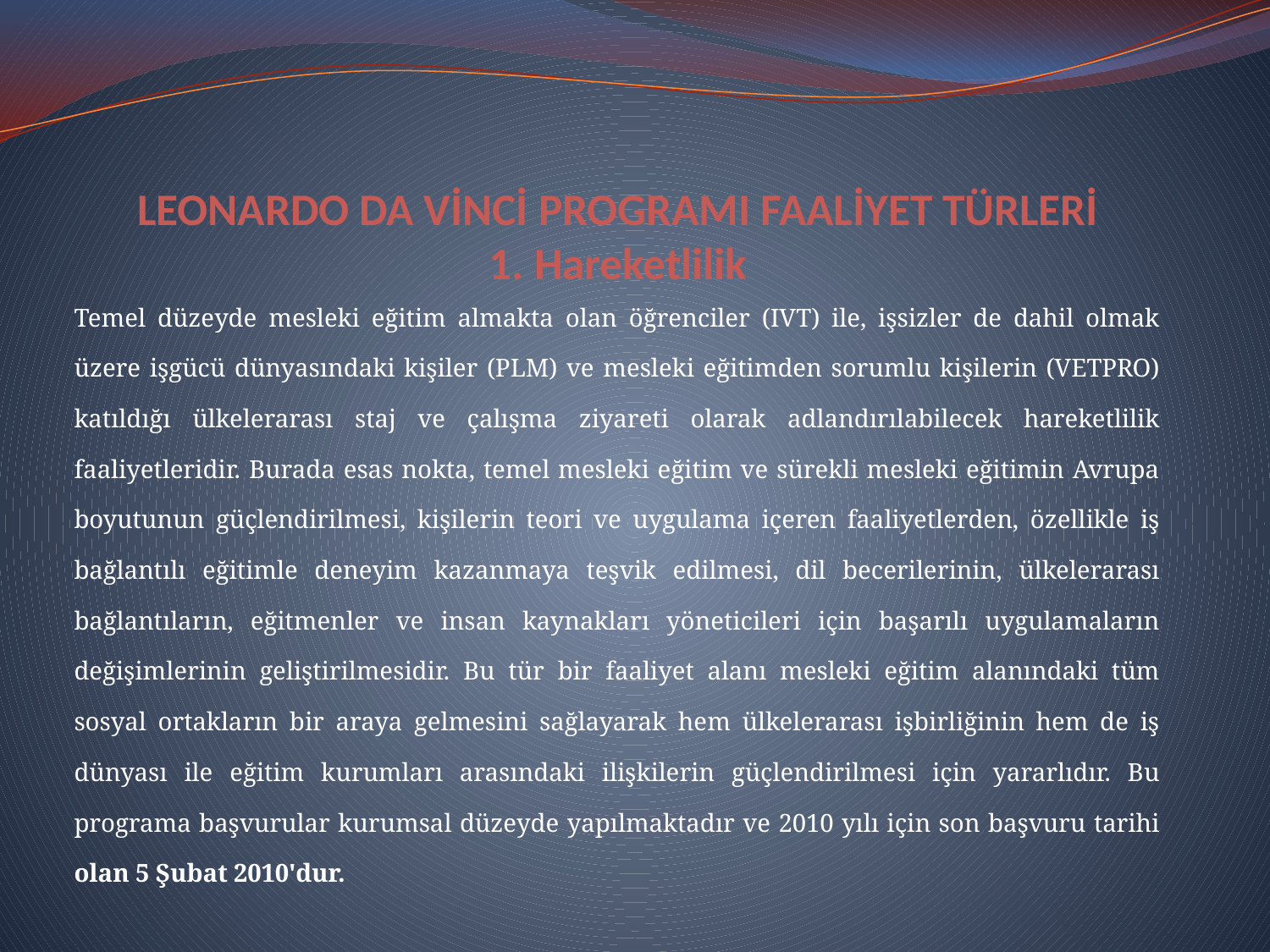

# LEONARDO DA VİNCİ PROGRAMI FAALİYET TÜRLERİ 1. Hareketlilik

Temel düzeyde mesleki eğitim almakta olan öğrenciler (IVT) ile, işsizler de dahil olmak üzere işgücü dünyasındaki kişiler (PLM) ve mesleki eğitimden sorumlu kişilerin (VETPRO) katıldığı ülkelerarası staj ve çalışma ziyareti olarak adlandırılabilecek hareketlilik faaliyetleridir. Burada esas nokta, temel mesleki eğitim ve sürekli mesleki eğitimin Avrupa boyutunun güçlendirilmesi, kişilerin teori ve uygulama içeren faaliyetlerden, özellikle iş bağlantılı eğitimle deneyim kazanmaya teşvik edilmesi, dil becerilerinin, ülkelerarası bağlantıların, eğitmenler ve insan kaynakları yöneticileri için başarılı uygulamaların değişimlerinin geliştirilmesidir. Bu tür bir faaliyet alanı mesleki eğitim alanındaki tüm sosyal ortakların bir araya gelmesini sağlayarak hem ülkelerarası işbirliğinin hem de iş dünyası ile eğitim kurumları arasındaki ilişkilerin güçlendirilmesi için yararlıdır. Bu programa başvurular kurumsal düzeyde yapılmaktadır ve 2010 yılı için son başvuru tarihi olan 5 Şubat 2010'dur.